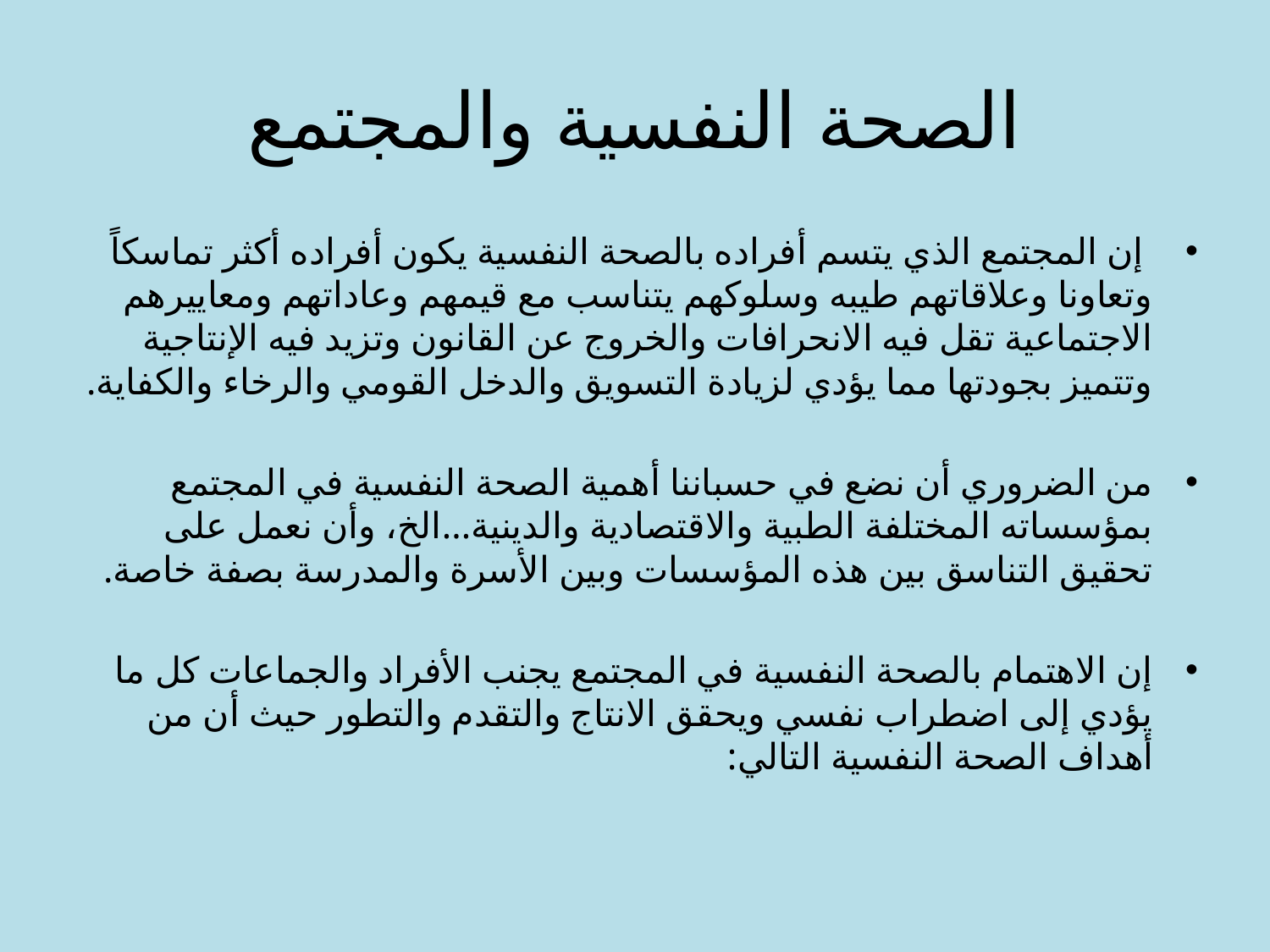

# الصحة النفسية والمجتمع
 إن المجتمع الذي يتسم أفراده بالصحة النفسية يكون أفراده أكثر تماسكاً وتعاونا وعلاقاتهم طيبه وسلوكهم يتناسب مع قيمهم وعاداتهم ومعاييرهم الاجتماعية تقل فيه الانحرافات والخروج عن القانون وتزيد فيه الإنتاجية وتتميز بجودتها مما يؤدي لزيادة التسويق والدخل القومي والرخاء والكفاية.

من الضروري أن نضع في حسباننا أهمية الصحة النفسية في المجتمع بمؤسساته المختلفة الطبية والاقتصادية والدينية...الخ، وأن نعمل على تحقيق التناسق بين هذه المؤسسات وبين الأسرة والمدرسة بصفة خاصة.

إن الاهتمام بالصحة النفسية في المجتمع يجنب الأفراد والجماعات كل ما يؤدي إلى اضطراب نفسي ويحقق الانتاج والتقدم والتطور حيث أن من أهداف الصحة النفسية التالي: